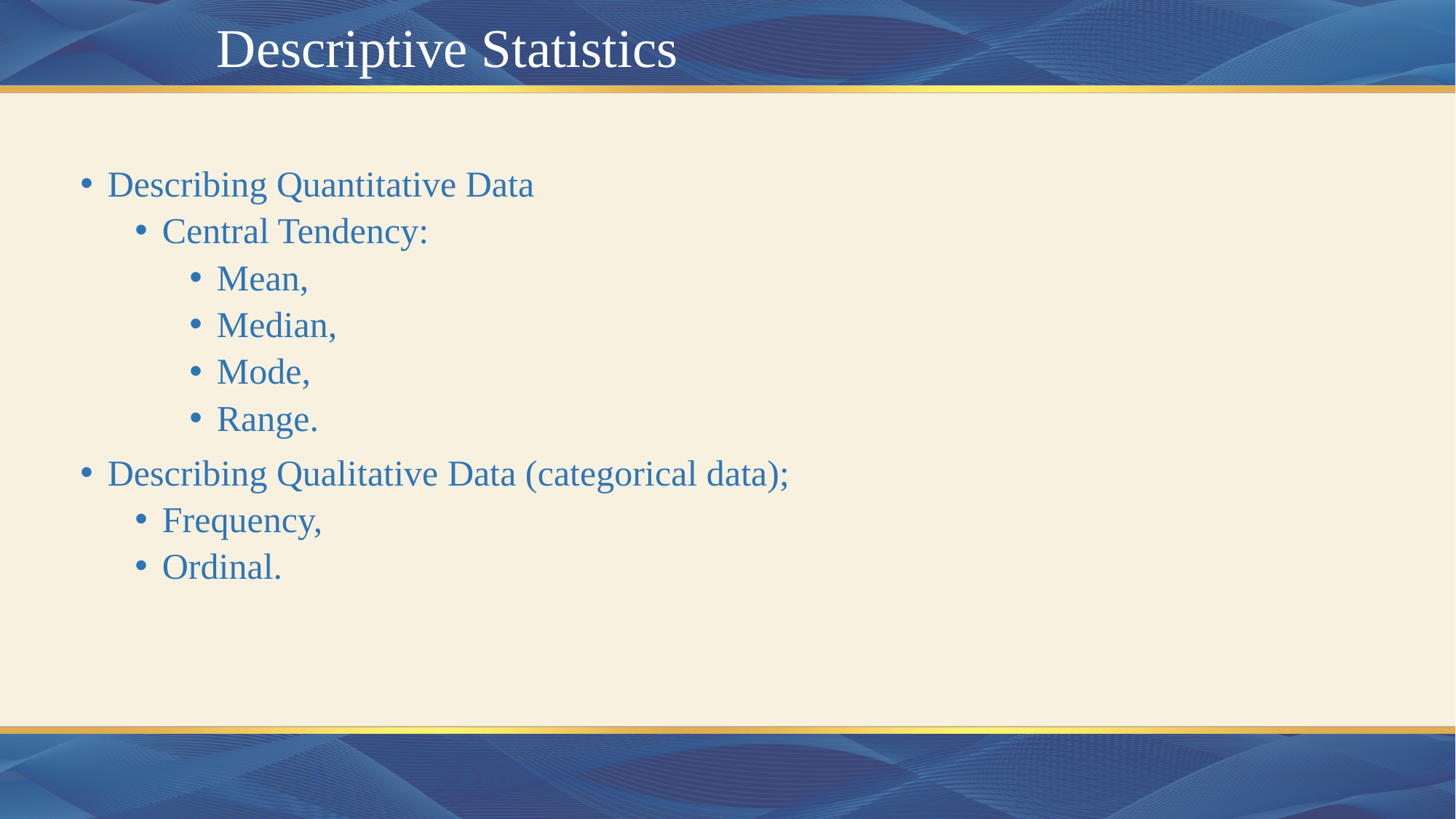

# Descriptive Statistics
Describing Quantitative Data
Central Tendency:
Mean,
Median,
Mode,
Range.
Describing Qualitative Data (categorical data);
Frequency,
Ordinal.